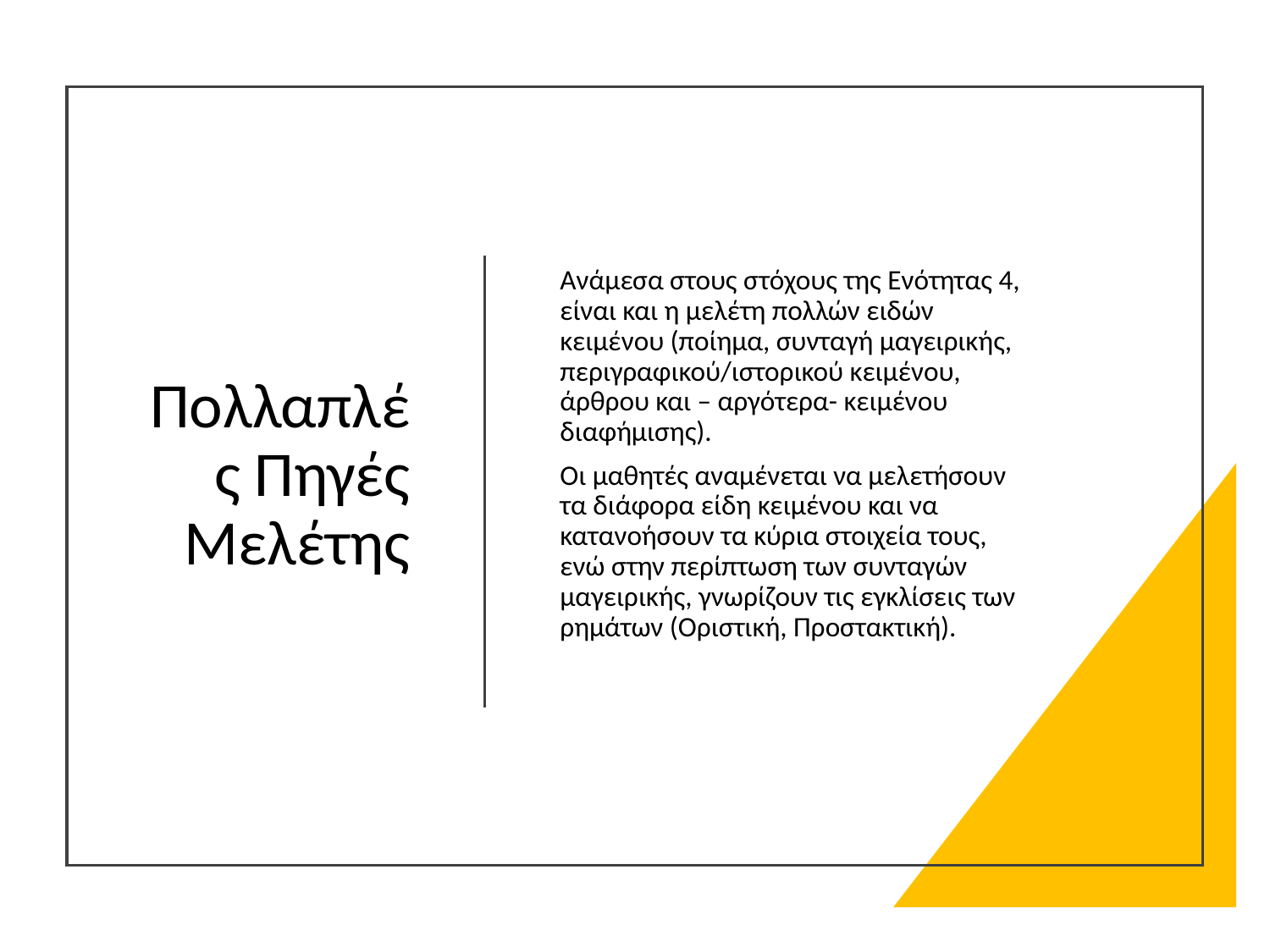

# Πολλαπλές Πηγές Μελέτης
Ανάμεσα στους στόχους της Ενότητας 4, είναι και η μελέτη πολλών ειδών κειμένου (ποίημα, συνταγή μαγειρικής, περιγραφικού/ιστορικού κειμένου, άρθρου και – αργότερα- κειμένου διαφήμισης).
Οι μαθητές αναμένεται να μελετήσουν τα διάφορα είδη κειμένου και να κατανοήσουν τα κύρια στοιχεία τους, ενώ στην περίπτωση των συνταγών μαγειρικής, γνωρίζουν τις εγκλίσεις των ρημάτων (Οριστική, Προστακτική).